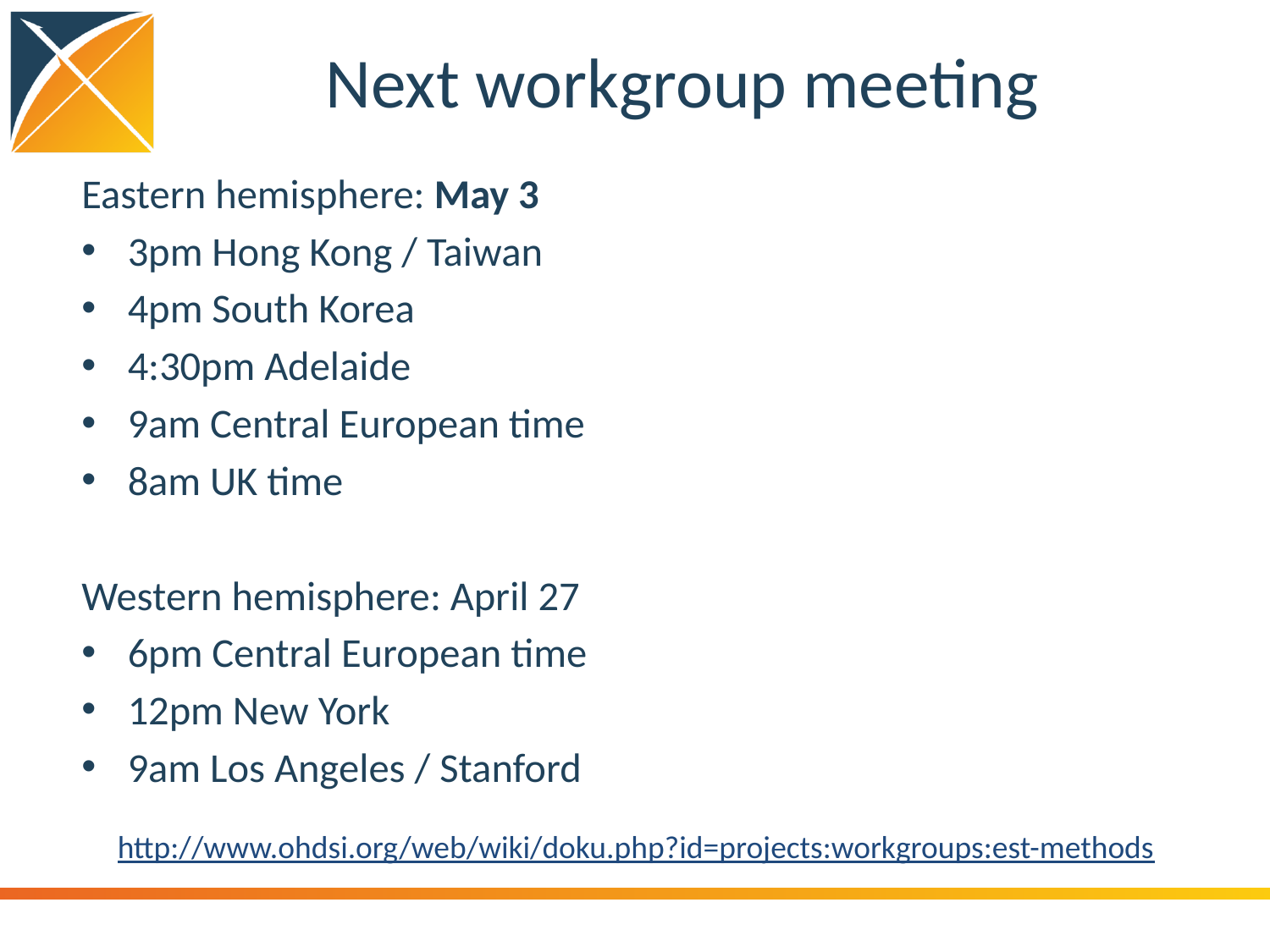

# Next workgroup meeting
Eastern hemisphere: May 3
3pm Hong Kong / Taiwan
4pm South Korea
4:30pm Adelaide
9am Central European time
8am UK time

Western hemisphere: April 27
6pm Central European time
12pm New York
9am Los Angeles / Stanford

http://www.ohdsi.org/web/wiki/doku.php?id=projects:workgroups:est-methods